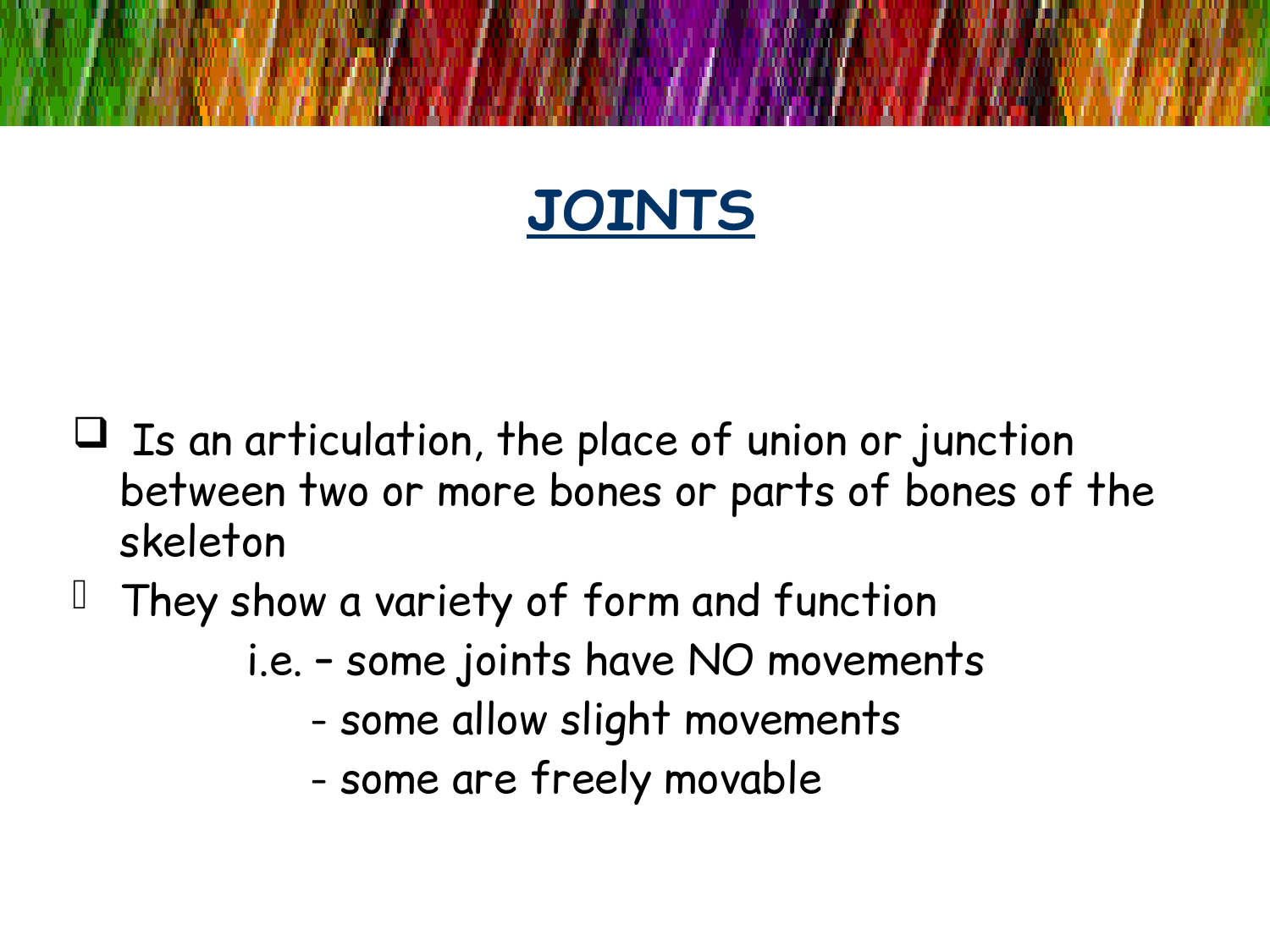

# JOINTS
 Is an articulation, the place of union or junction between two or more bones or parts of bones of the skeleton
They show a variety of form and function
		i.e. – some joints have NO movements
		     - some allow slight movements
		     - some are freely movable